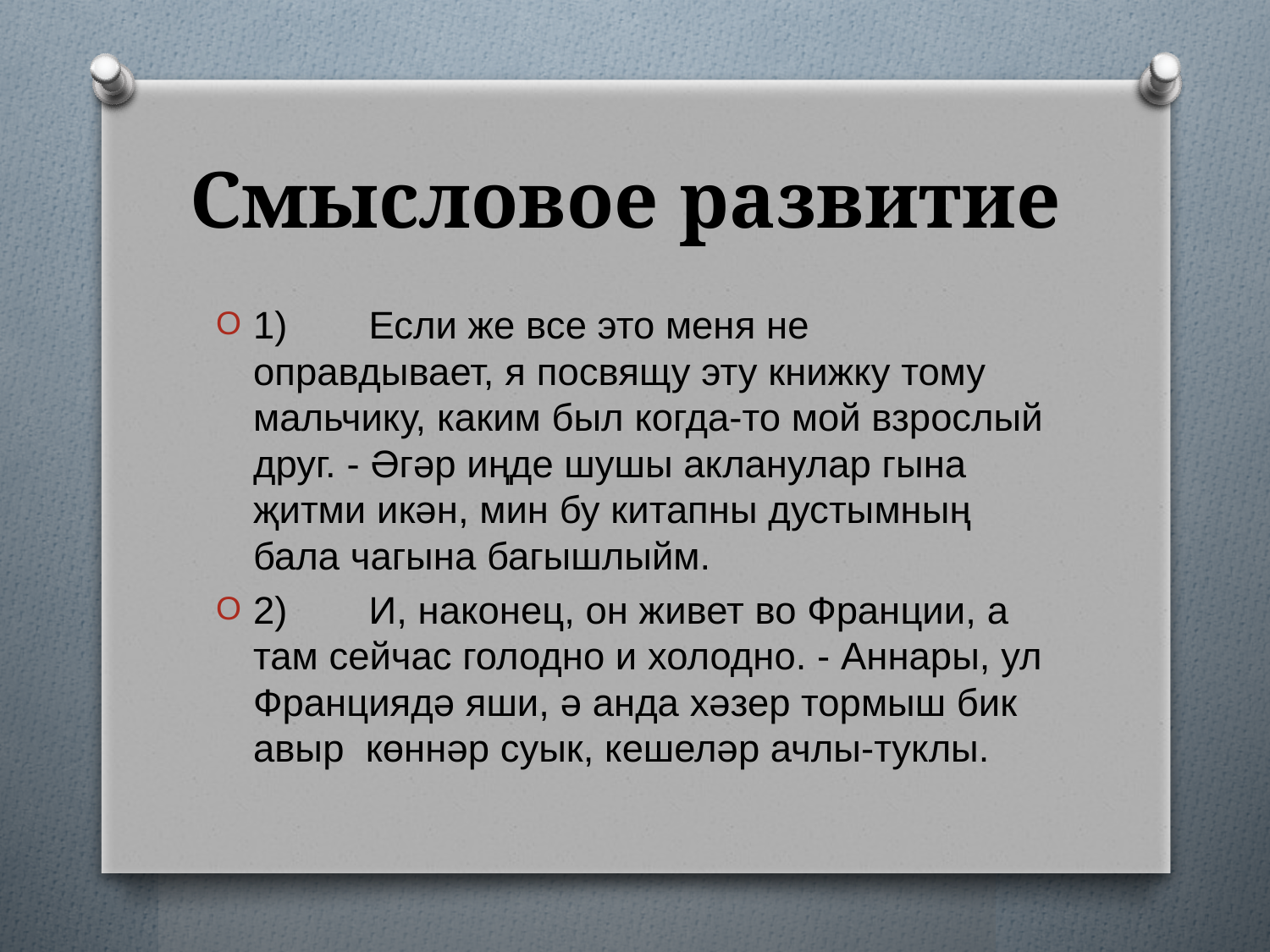

# Смысловое развитие
1)	Если же все это меня не оправдывает, я посвящу эту книжку тому мальчику, каким был когда-то мой взрослый друг. - Әгәр иңде шушы акланулар гына җитми икән, мин бу китапны дустымның бала чагына багышлыйм.
2)	И, наконец, он живет во Франции, а там сейчас голодно и холодно. - Аннары, ул Франциядә яши, ә анда хәзер тормыш бик авыр  көннәр суык, кешеләр ачлы-туклы.